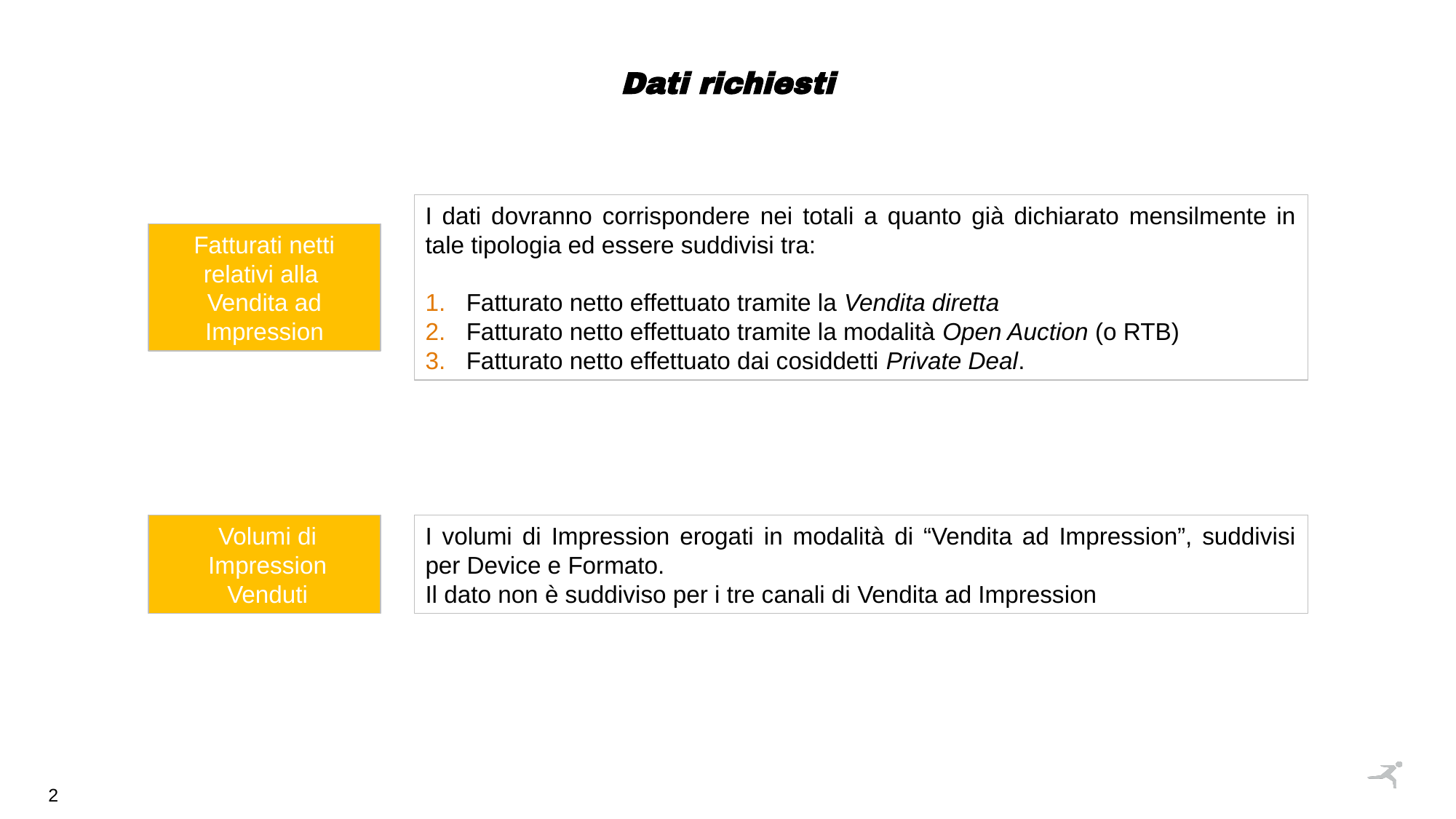

Dati richiesti
I dati dovranno corrispondere nei totali a quanto già dichiarato mensilmente in tale tipologia ed essere suddivisi tra:

Fatturato netto effettuato tramite la Vendita diretta
Fatturato netto effettuato tramite la modalità Open Auction (o RTB)
Fatturato netto effettuato dai cosiddetti Private Deal.
Fatturati netti relativi alla
Vendita ad Impression
Volumi di Impression Venduti
I volumi di Impression erogati in modalità di “Vendita ad Impression”, suddivisi per Device e Formato.
Il dato non è suddiviso per i tre canali di Vendita ad Impression
2